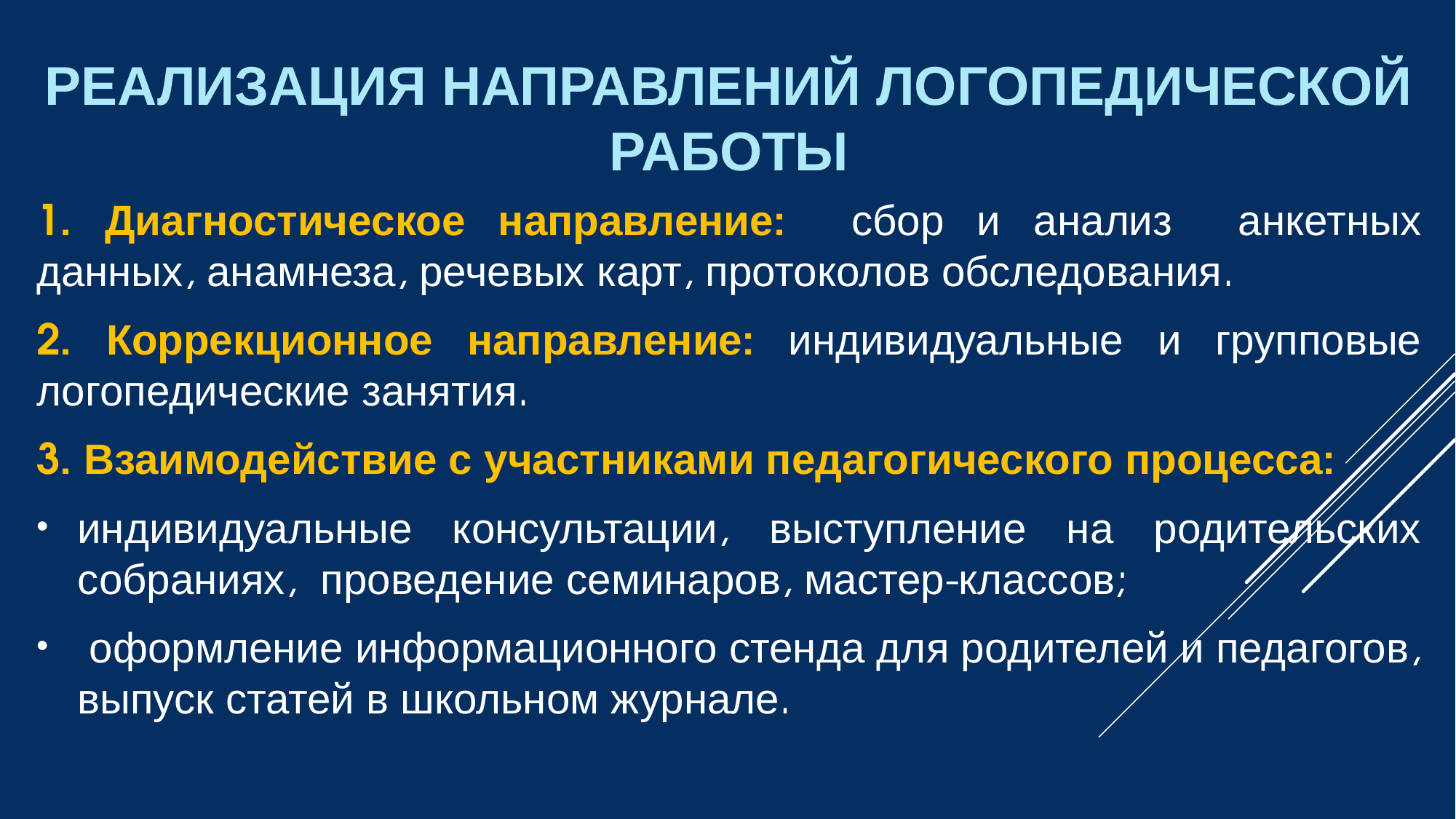

# Реализация направлений логопедической работы
1. Диагностическое направление:  сбор и анализ  анкетных данных, анамнеза, речевых карт, протоколов обследования.
2. Коррекционное направление: индивидуальные и групповые логопедические занятия.
3. Взаимодействие с участниками педагогического процесса:
индивидуальные консультации, выступление на родительских собраниях,  проведение семинаров, мастер-классов;
 оформление информационного стенда для родителей и педагогов, выпуск статей в школьном журнале.